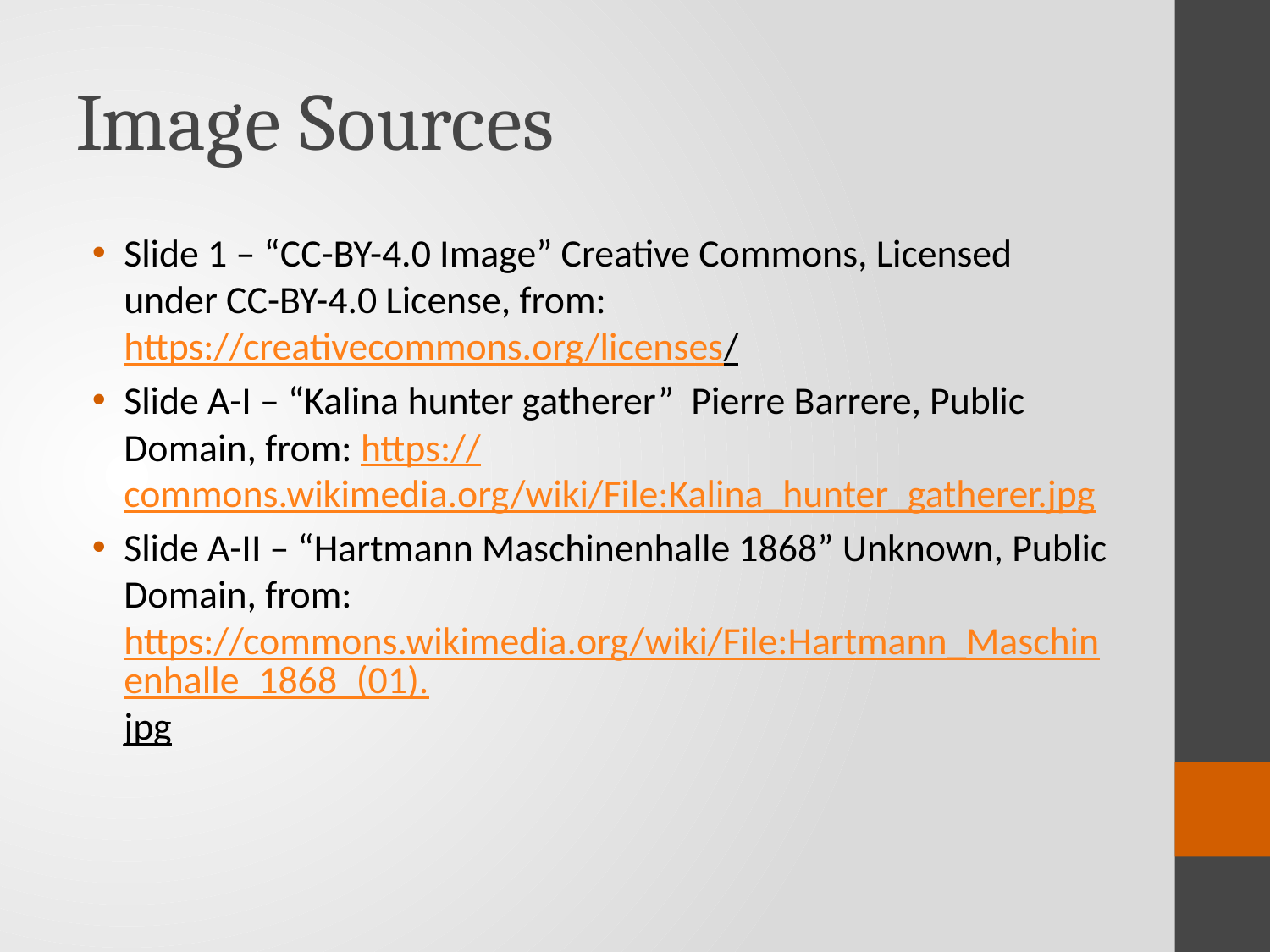

# Image Sources
Slide 1 – “CC-BY-4.0 Image” Creative Commons, Licensed under CC-BY-4.0 License, from: https://creativecommons.org/licenses/
Slide A-I – “Kalina hunter gatherer”  Pierre Barrere, Public Domain, from: https://commons.wikimedia.org/wiki/File:Kalina_hunter_gatherer.jpg
Slide A-II – “Hartmann Maschinenhalle 1868” Unknown, Public Domain, from: https://commons.wikimedia.org/wiki/File:Hartmann_Maschinenhalle_1868_(01).jpg